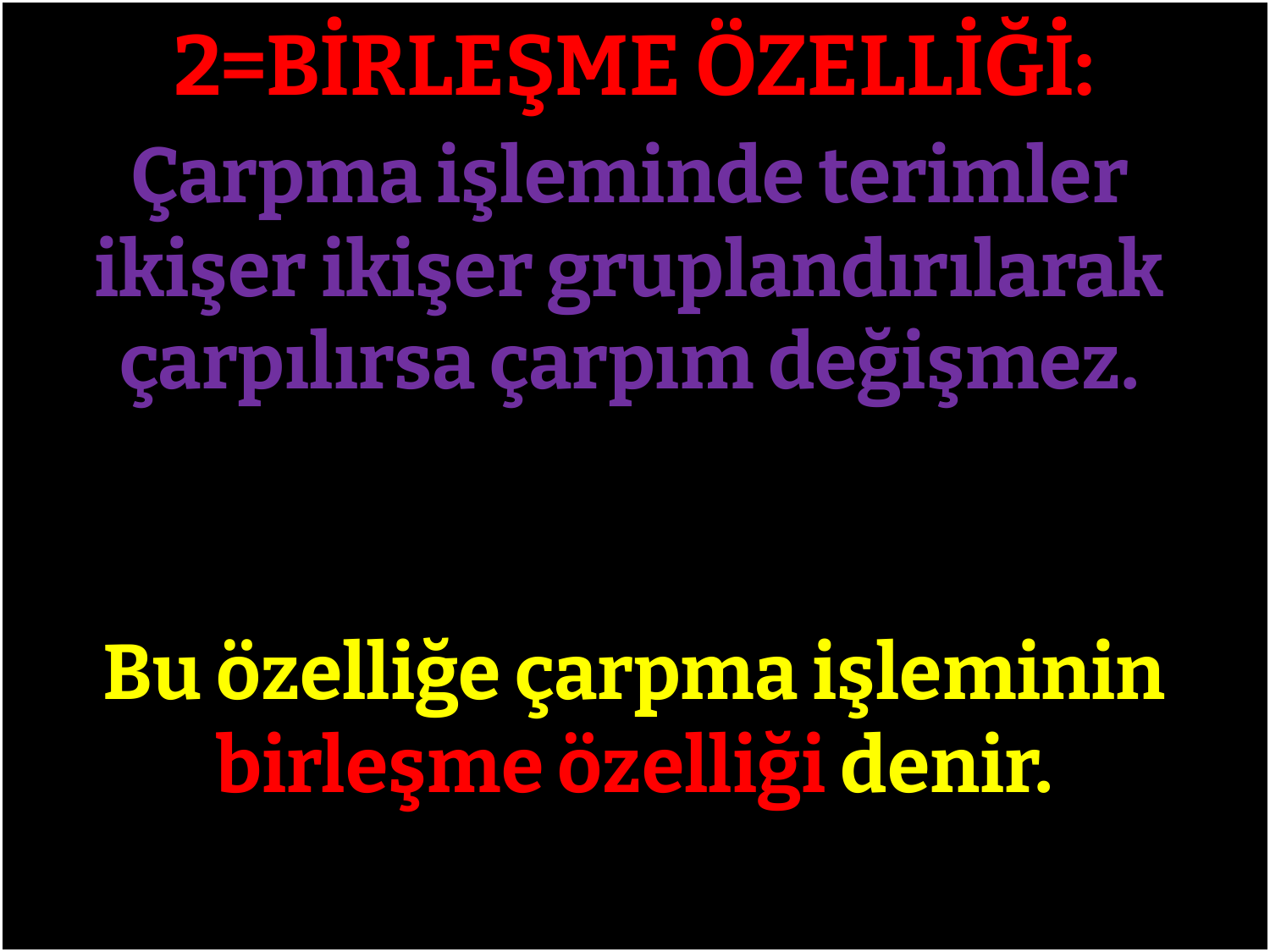

2=BİRLEŞME ÖZELLİĞİ:
Çarpma işleminde terimler ikişer ikişer gruplandırılarak çarpılırsa çarpım değişmez.
#
Bu özelliğe çarpma işleminin birleşme özelliği denir.